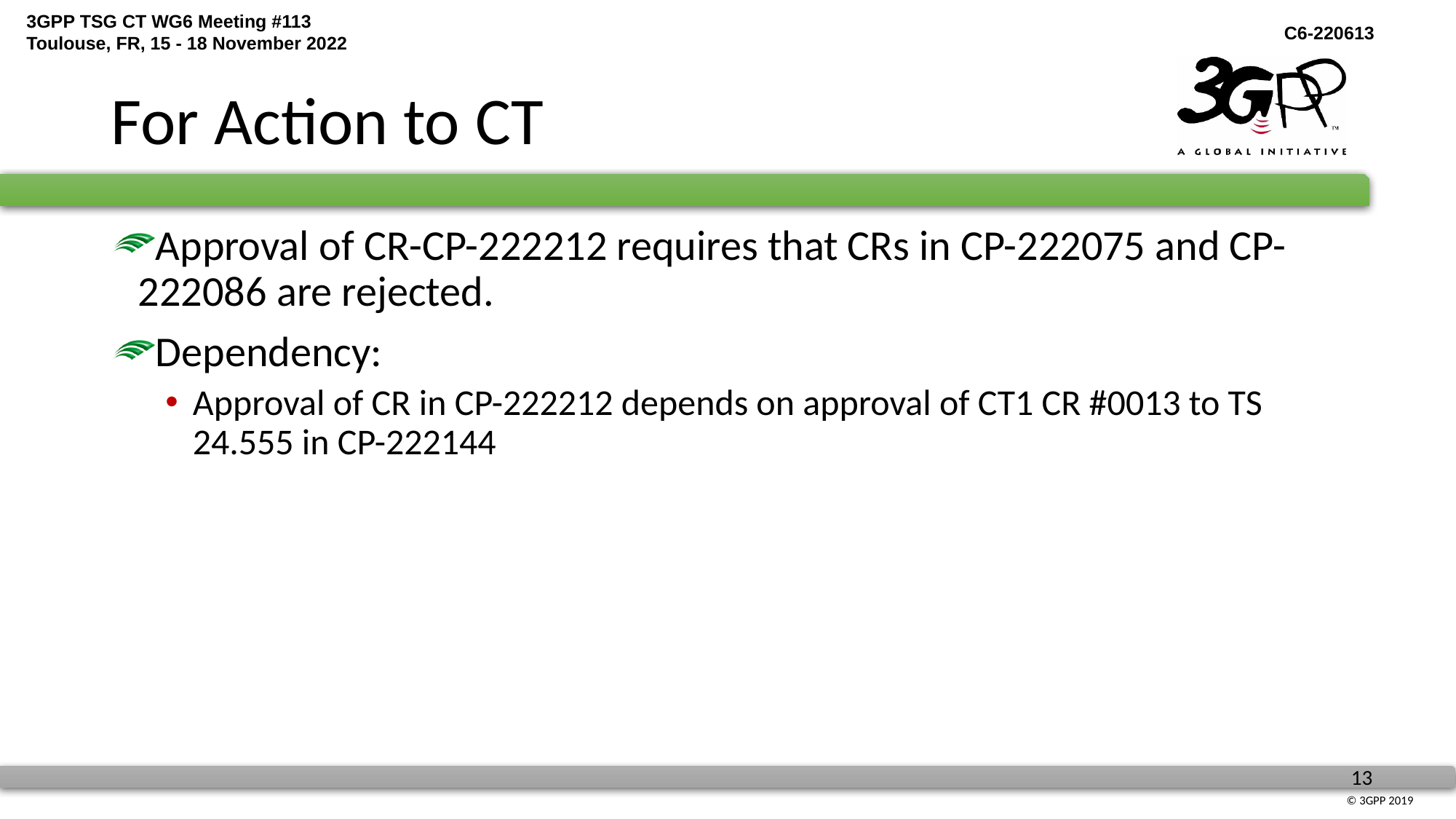

# For Action to CT
Approval of CR-CP-222212 requires that CRs in CP-222075 and CP-222086 are rejected.
Dependency:
Approval of CR in CP-222212 depends on approval of CT1 CR #0013 to TS 24.555 in CP-222144